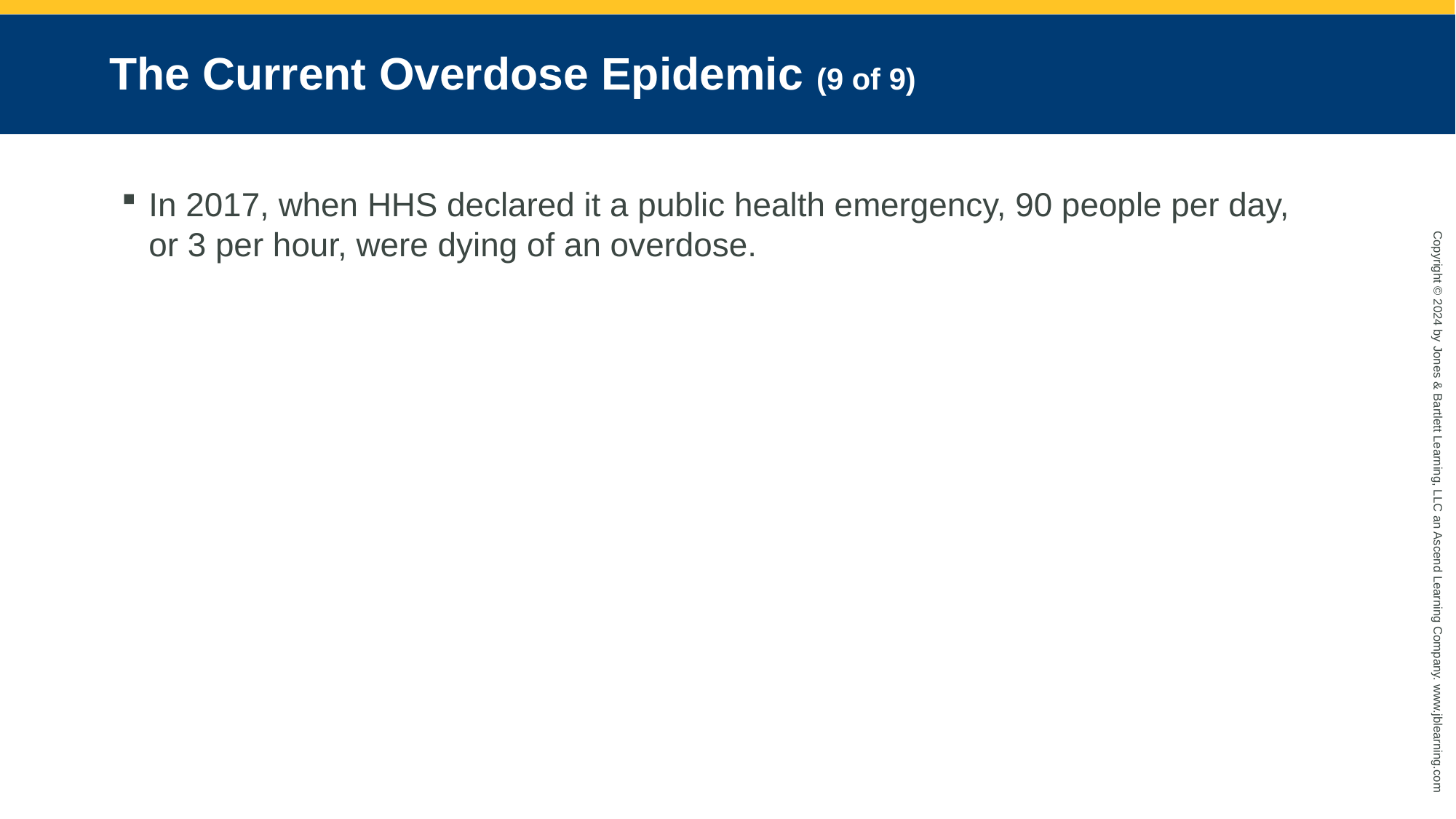

# The Current Overdose Epidemic (9 of 9)
In 2017, when HHS declared it a public health emergency, 90 people per day, or 3 per hour, were dying of an overdose.